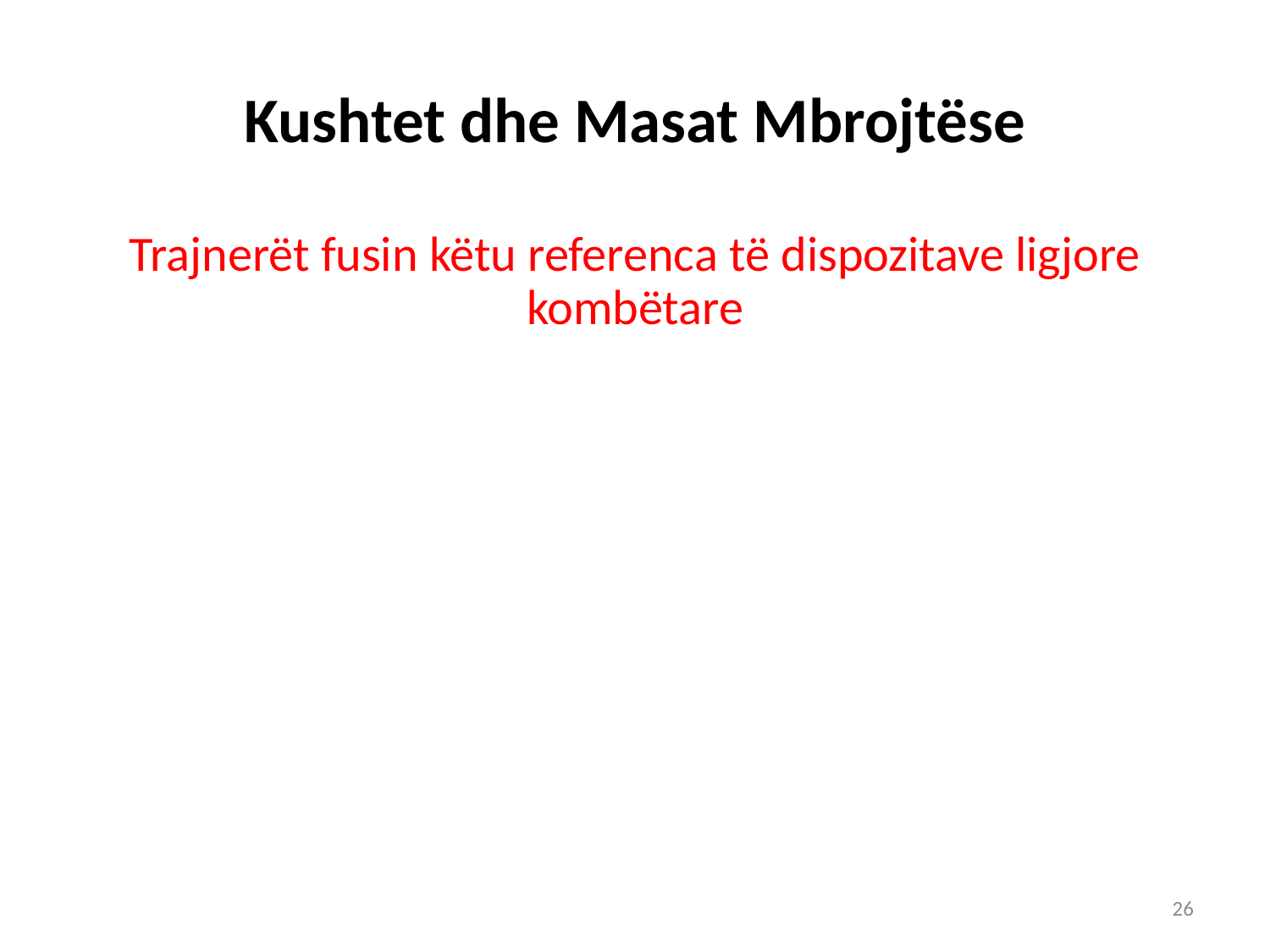

# Kushtet dhe Masat Mbrojtëse
Trajnerët fusin këtu referenca të dispozitave ligjore kombëtare
26